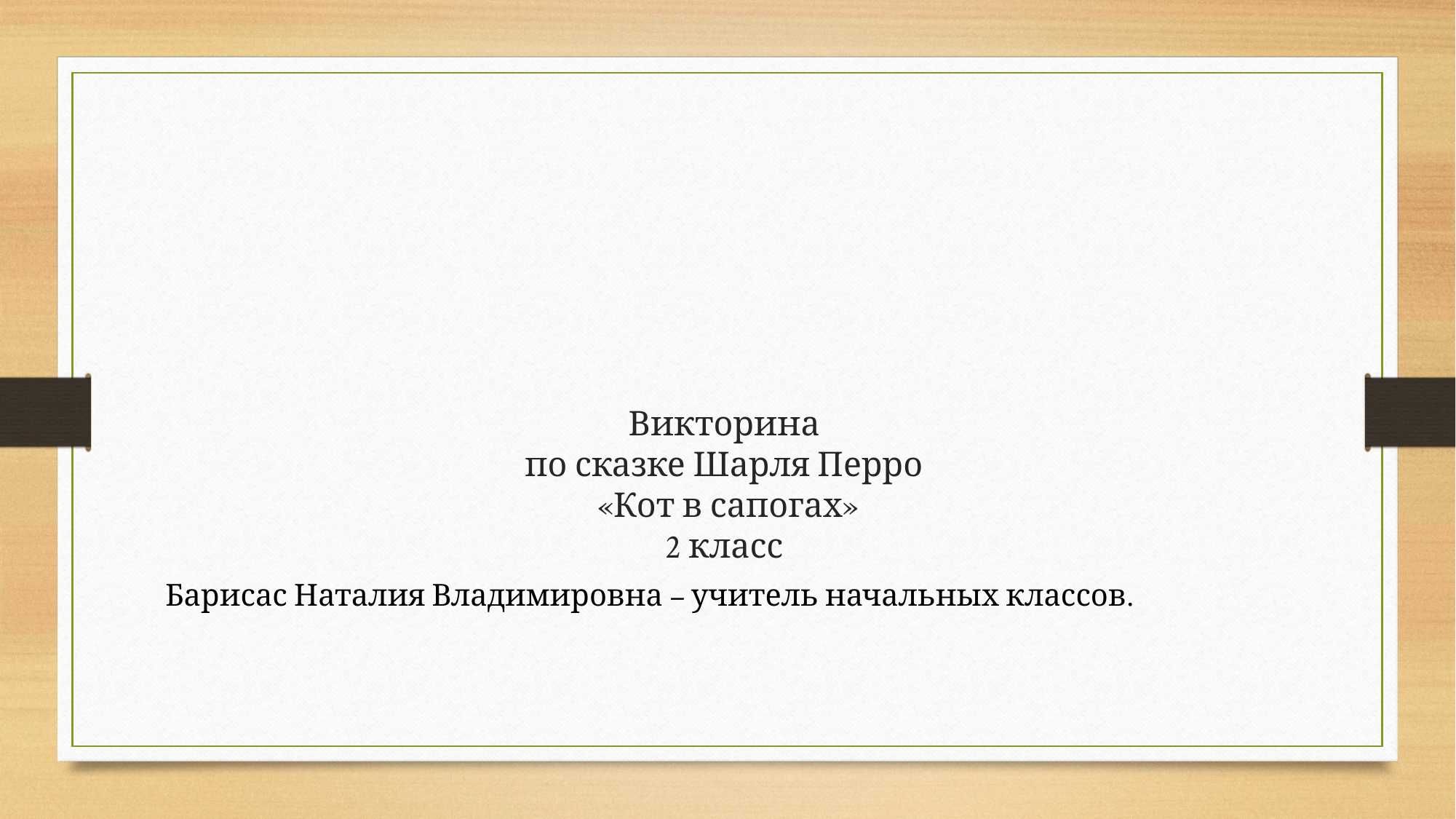

# Викторина по сказке Шарля Перро «Кот в сапогах» 2 класс
Барисас Наталия Владимировна – учитель начальных классов.